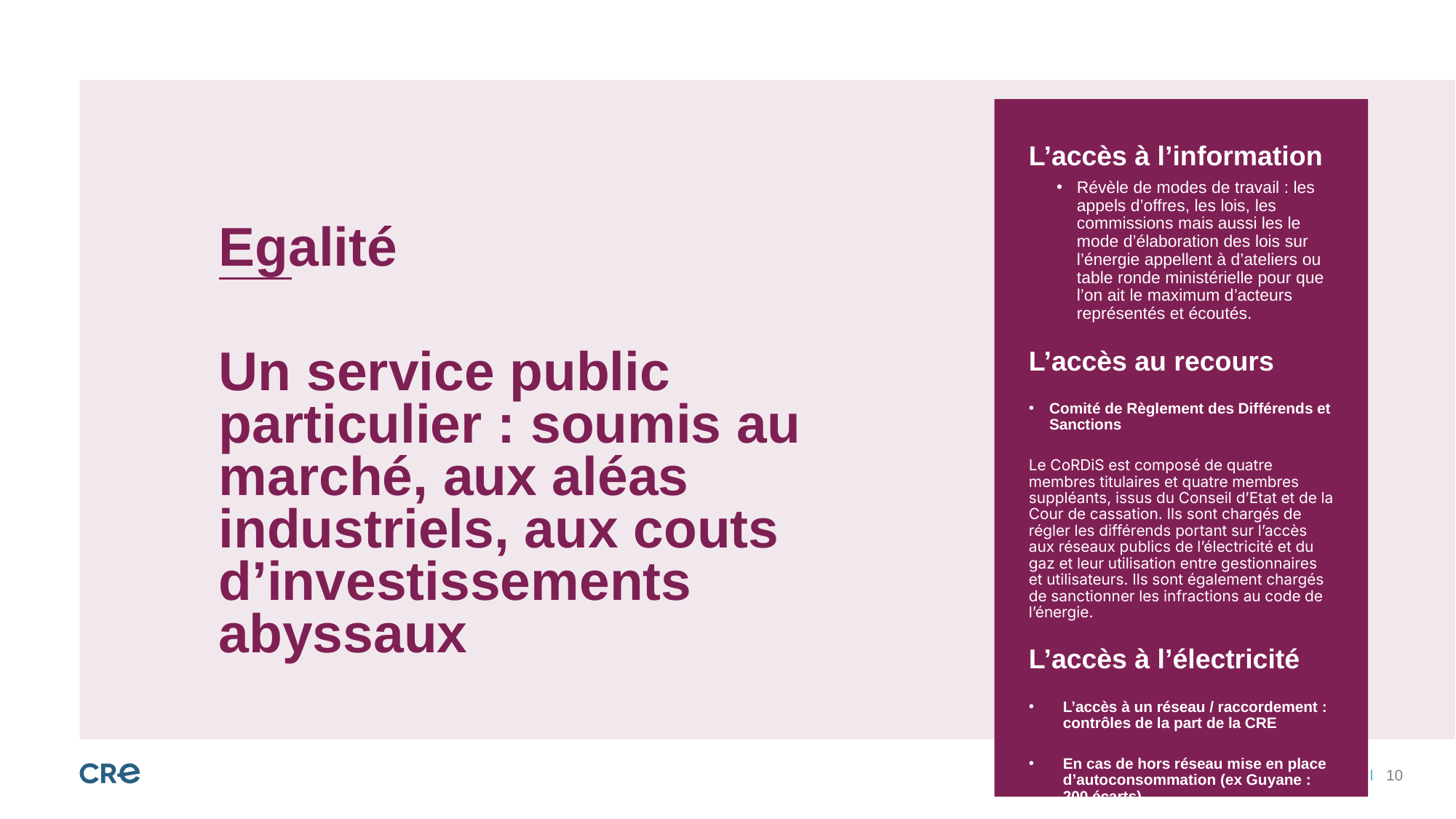

L’accès à l’information
Révèle de modes de travail : les appels d’offres, les lois, les commissions mais aussi les le mode d’élaboration des lois sur l’énergie appellent à d’ateliers ou table ronde ministérielle pour que l’on ait le maximum d’acteurs représentés et écoutés.
L’accès au recours
Comité de Règlement des Différends et Sanctions
Le CoRDiS est composé de quatre membres titulaires et quatre membres suppléants, issus du Conseil d’Etat et de la Cour de cassation. Ils sont chargés de régler les différends portant sur l’accès aux réseaux publics de l’électricité et du gaz et leur utilisation entre gestionnaires et utilisateurs. Ils sont également chargés de sanctionner les infractions au code de l’énergie.
L’accès à l’électricité
L’accès à un réseau / raccordement : contrôles de la part de la CRE
En cas de hors réseau mise en place d’autoconsommation (ex Guyane : 200 écarts)
Egalité
# Un service public particulier : soumis au marché, aux aléas industriels, aux couts d’investissements abyssaux
I   10